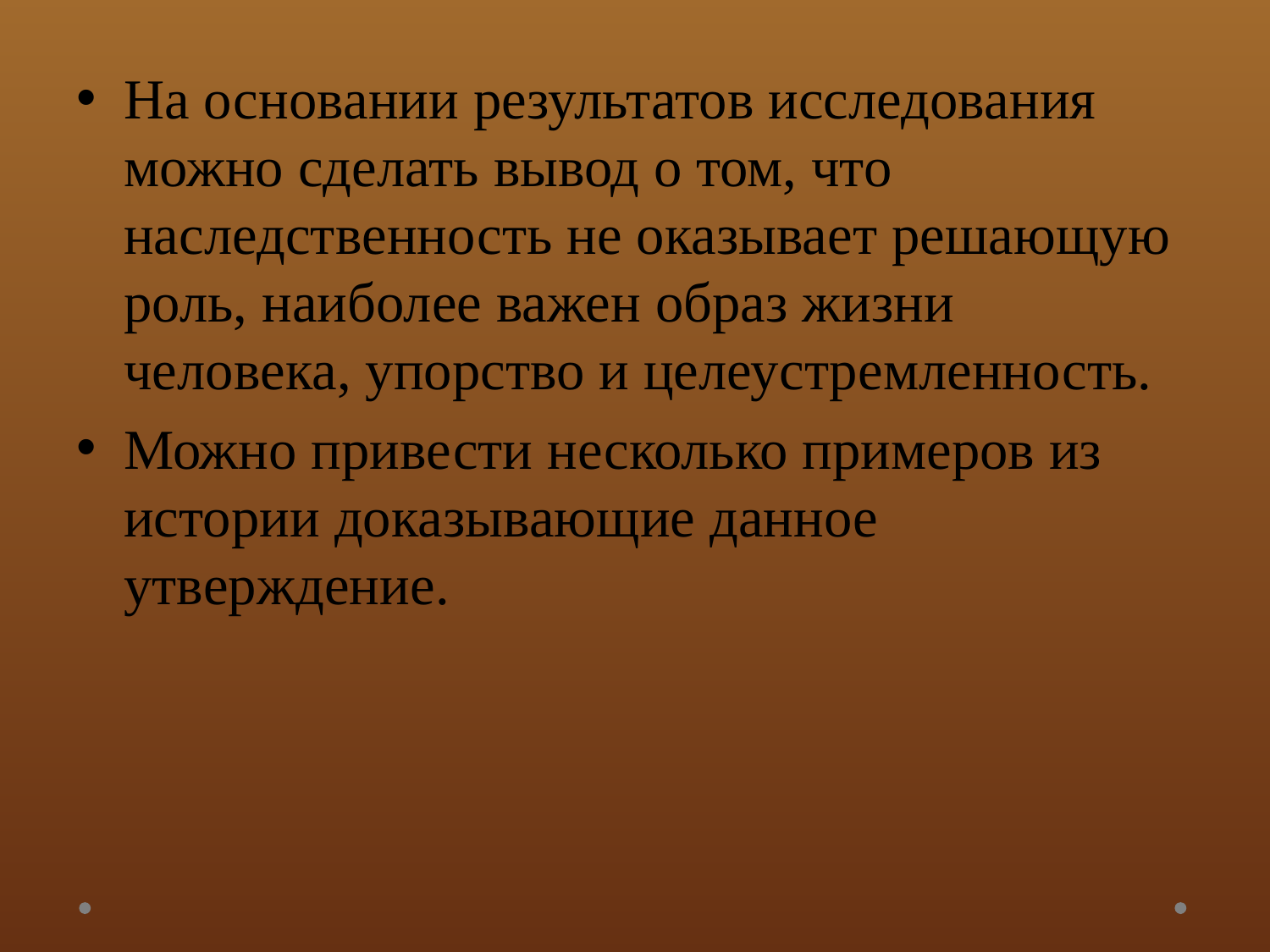

На основании результатов исследования можно сделать вывод о том, что наследственность не оказывает решающую роль, наиболее важен образ жизни человека, упорство и целеустремленность.
Можно привести несколько примеров из истории доказывающие данное утверждение.